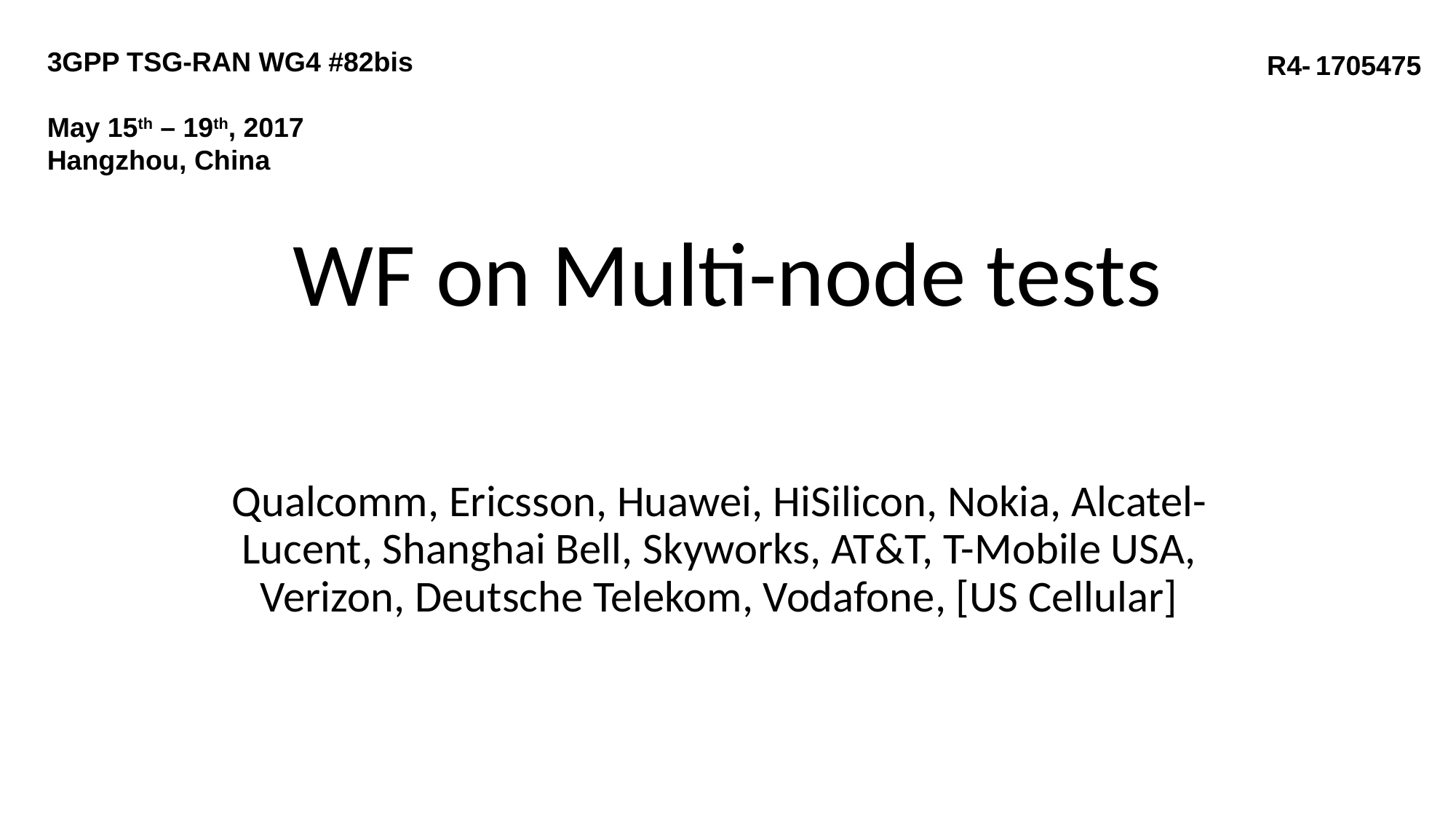

3GPP TSG-RAN WG4 #82bis
May 15th – 19th, 2017
Hangzhou, China
R4- 1705475
# WF on Multi-node tests
Qualcomm, Ericsson, Huawei, HiSilicon, Nokia, Alcatel-Lucent, Shanghai Bell, Skyworks, AT&T, T-Mobile USA, Verizon, Deutsche Telekom, Vodafone, [US Cellular]